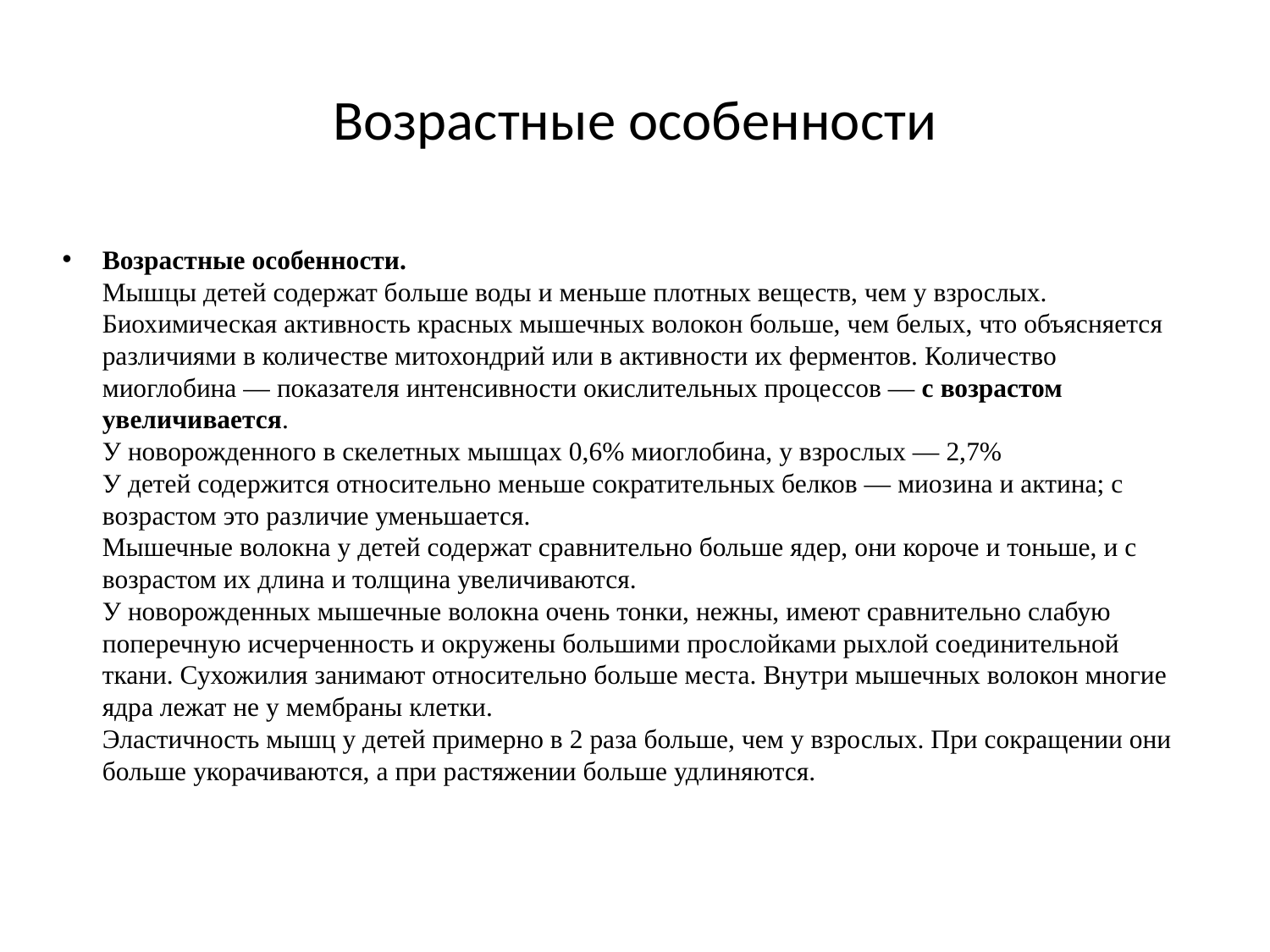

# Возрастные особенности

Возрастные особенности.
Мышцы детей содержат больше воды и меньше плотных веществ, чем у взрослых.
Биохимическая активность красных мышечных волокон больше, чем белых, что объясняется различиями в количестве митохондрий или в активности их ферментов. Количество миоглобина — показателя интенсивности окислительных процессов — с возрастом увеличивается.
У новорожденного в скелетных мышцах 0,6% миоглобина, у взрослых — 2,7%
У детей содержится относительно меньше сократительных белков — миозина и актина; с возрастом это различие уменьшается.
Мышечные волокна у детей содержат сравнительно больше ядер, они короче и тоньше, и с возрастом их длина и толщина увеличиваются.
У новорожденных мышечные волокна очень тонки, нежны, имеют сравнительно слабую поперечную исчерченность и окружены большими прослойками рыхлой соединительной ткани. Сухожилия занимают относительно больше места. Внутри мышечных волокон многие ядра лежат не у мембраны клетки.
Эластичность мышц у детей примерно в 2 раза больше, чем у взрослых. При сокращении они больше укорачиваются, а при растяжении больше удлиняются.